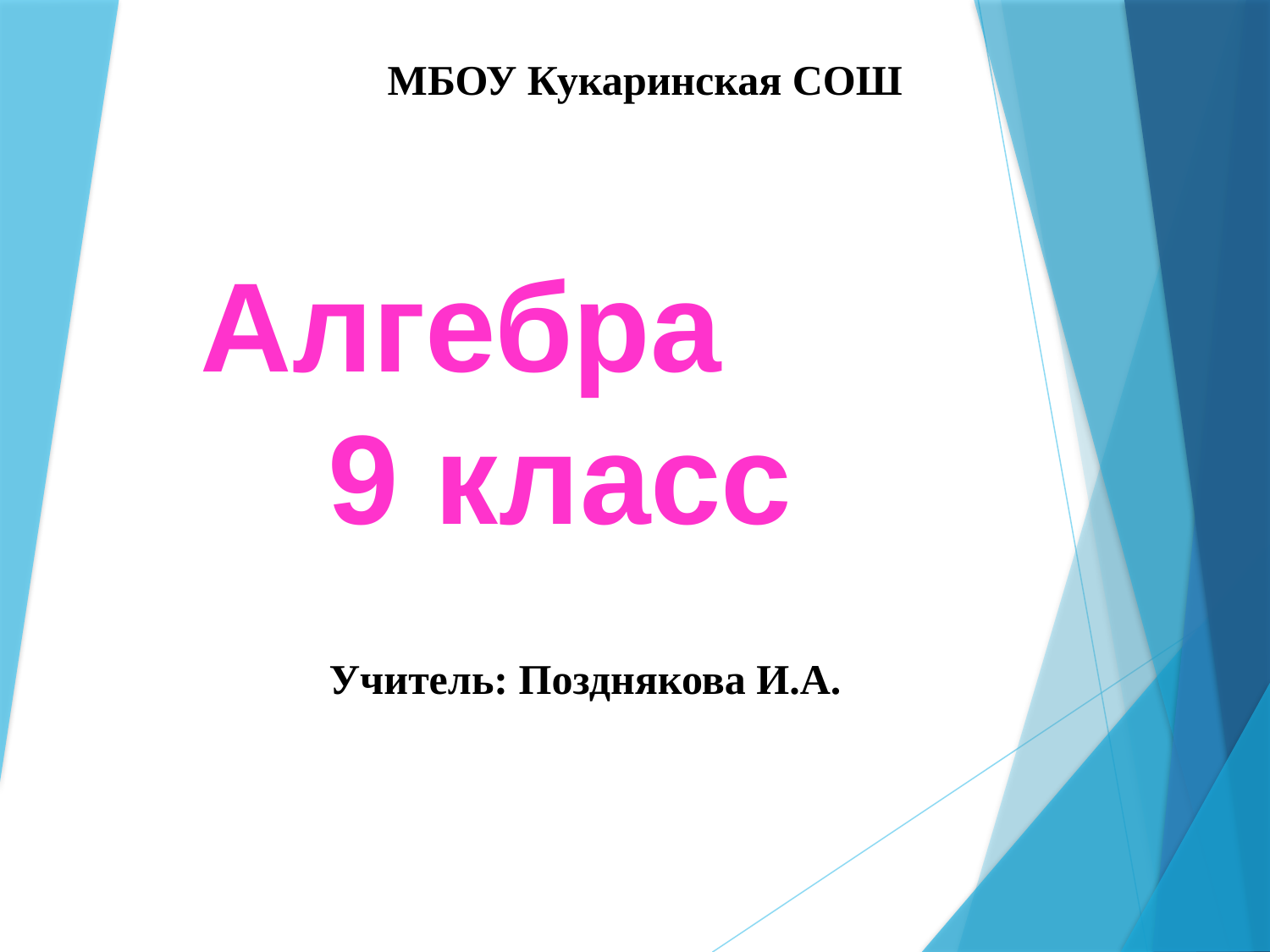

МБОУ Кукаринская СОШ

# Алгебра 9 класс
Учитель: Позднякова И.А.